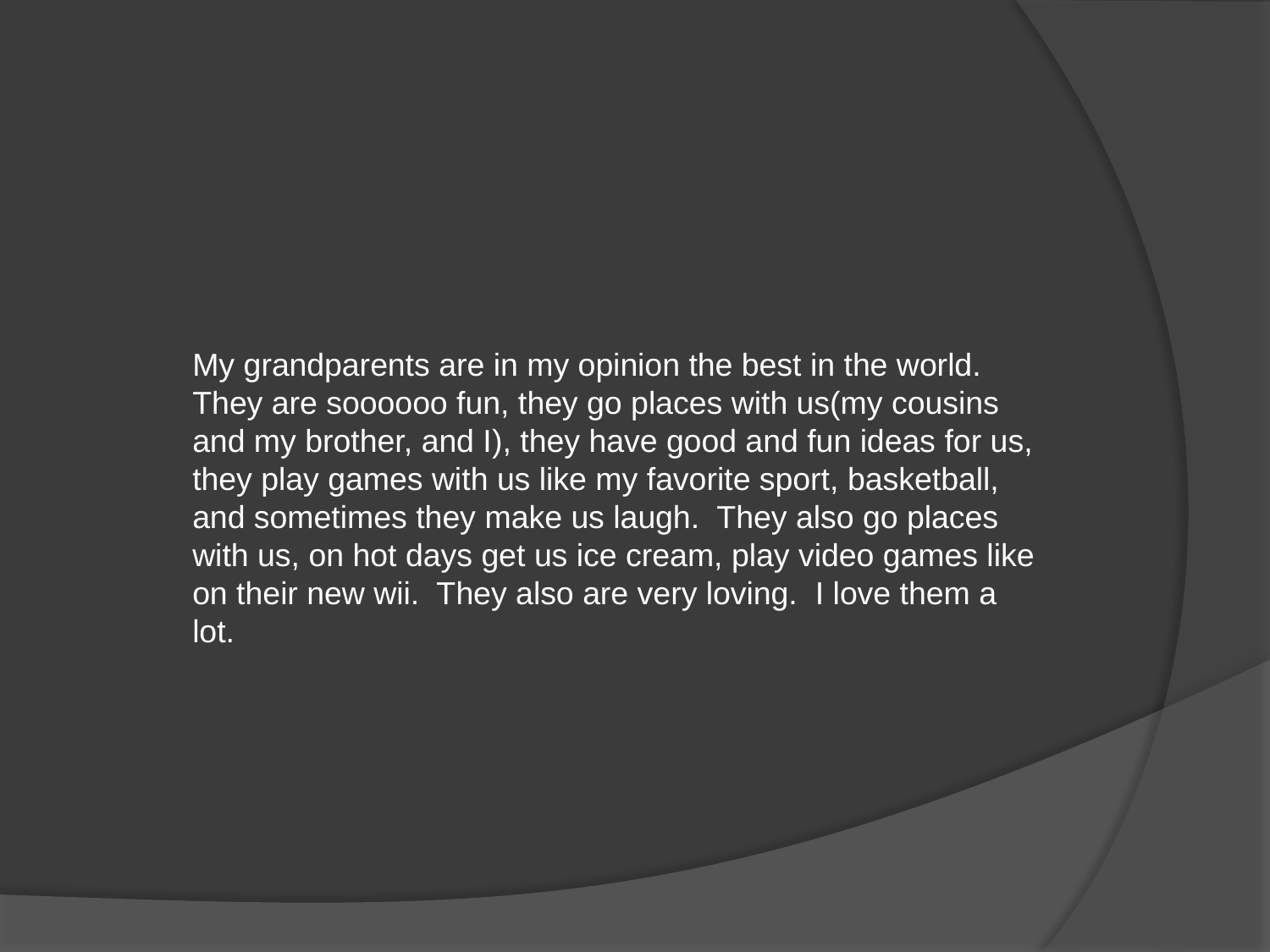

My grandparents are in my opinion the best in the world.  They are soooooo fun, they go places with us(my cousins and my brother, and I), they have good and fun ideas for us, they play games with us like my favorite sport, basketball, and sometimes they make us laugh.  They also go places with us, on hot days get us ice cream, play video games like on their new wii.  They also are very loving.  I love them a lot.